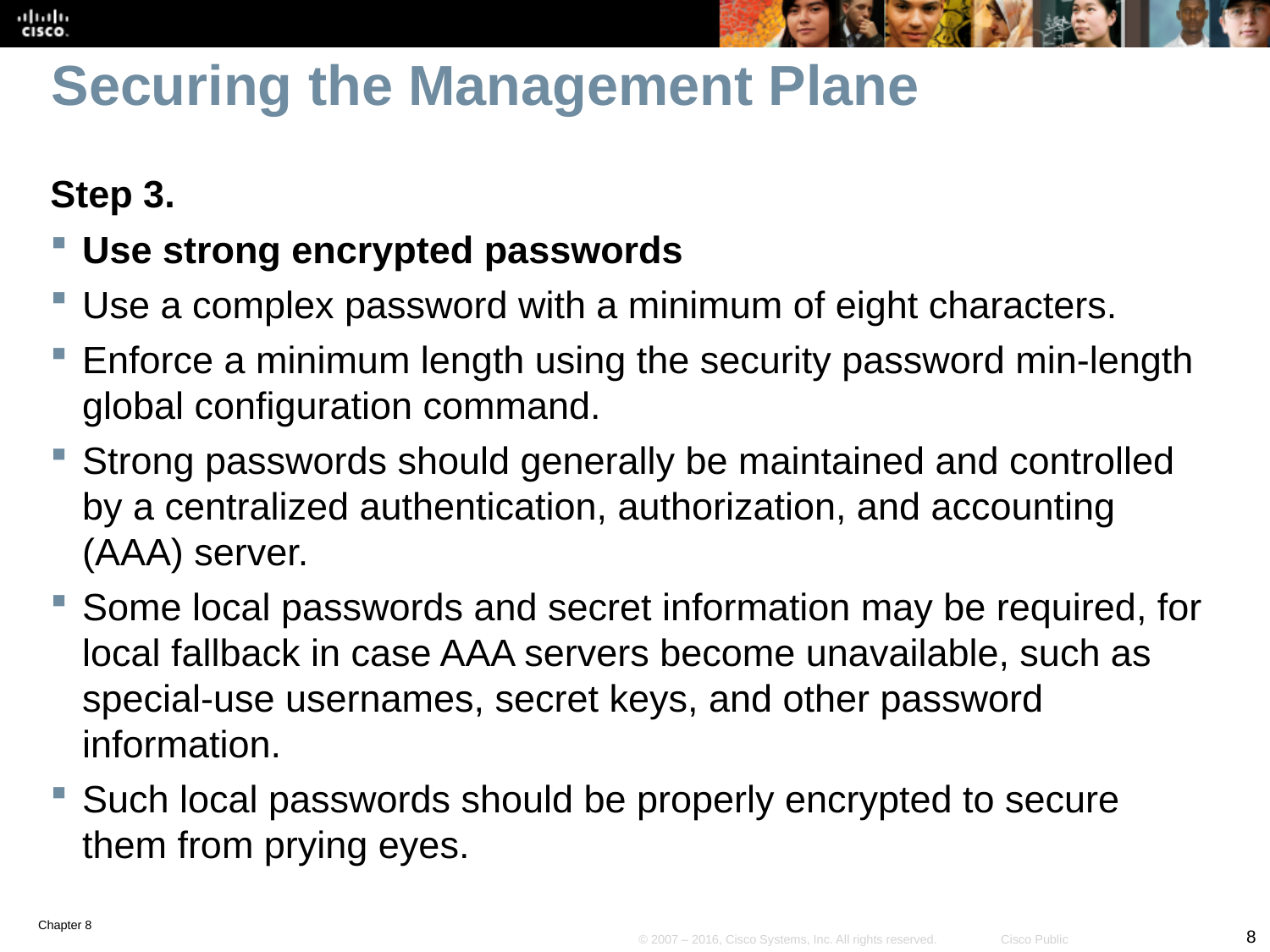

# Securing the Management Plane
Step 3.
Use strong encrypted passwords
Use a complex password with a minimum of eight characters.
Enforce a minimum length using the security password min-length global configuration command.
Strong passwords should generally be maintained and controlled by a centralized authentication, authorization, and accounting (AAA) server.
Some local passwords and secret information may be required, for local fallback in case AAA servers become unavailable, such as special-use usernames, secret keys, and other password information.
Such local passwords should be properly encrypted to secure them from prying eyes.